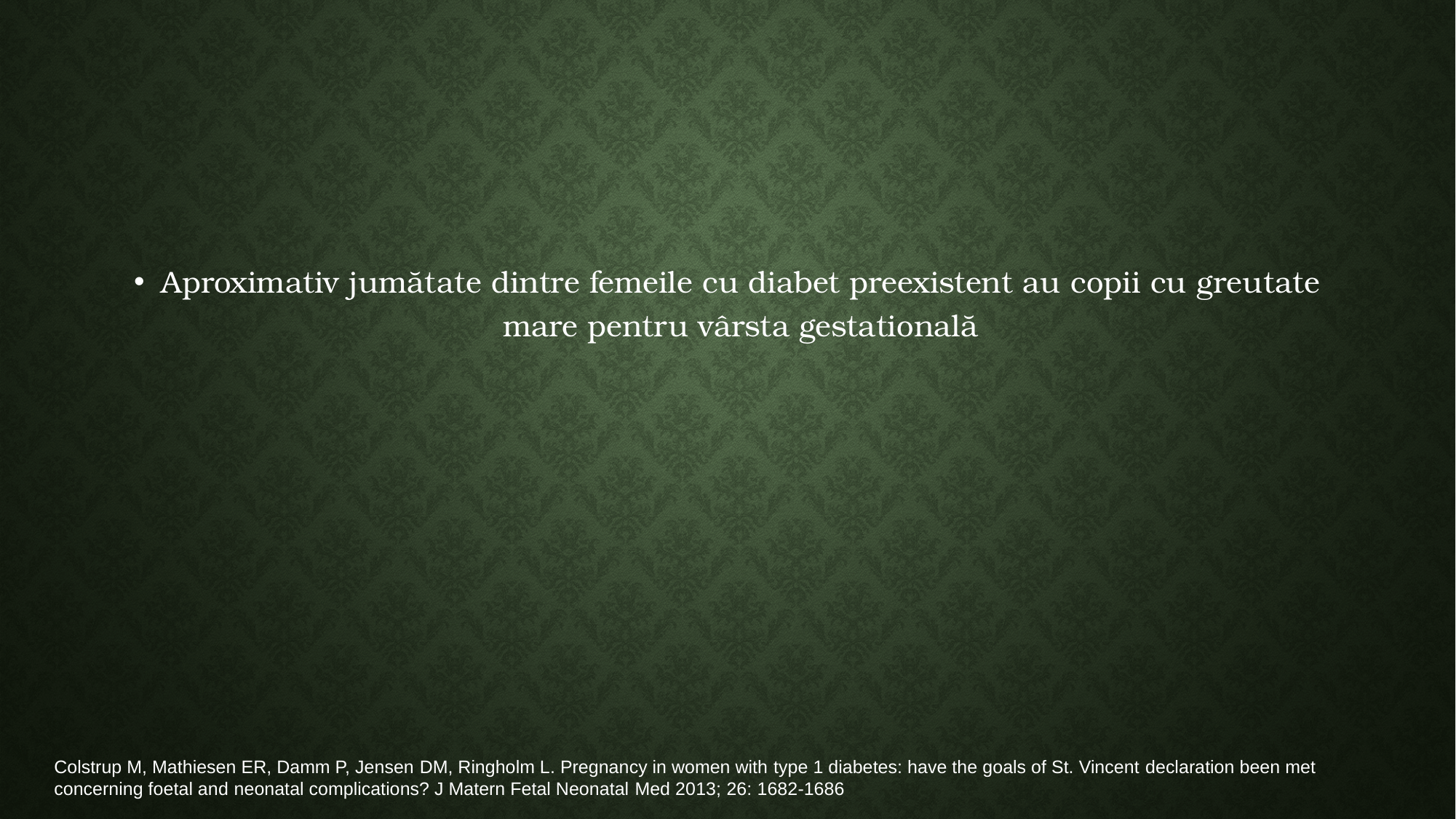

#
Aproximativ jumătate dintre femeile cu diabet preexistent au copii cu greutate mare pentru vârsta gestatională
Colstrup M, Mathiesen ER, Damm P, Jensen DM, Ringholm L. Pregnancy in women with type 1 diabetes: have the goals of St. Vincent declaration been met  concerning foetal and neonatal complications? J Matern Fetal Neonatal Med 2013; 26: 1682-1686